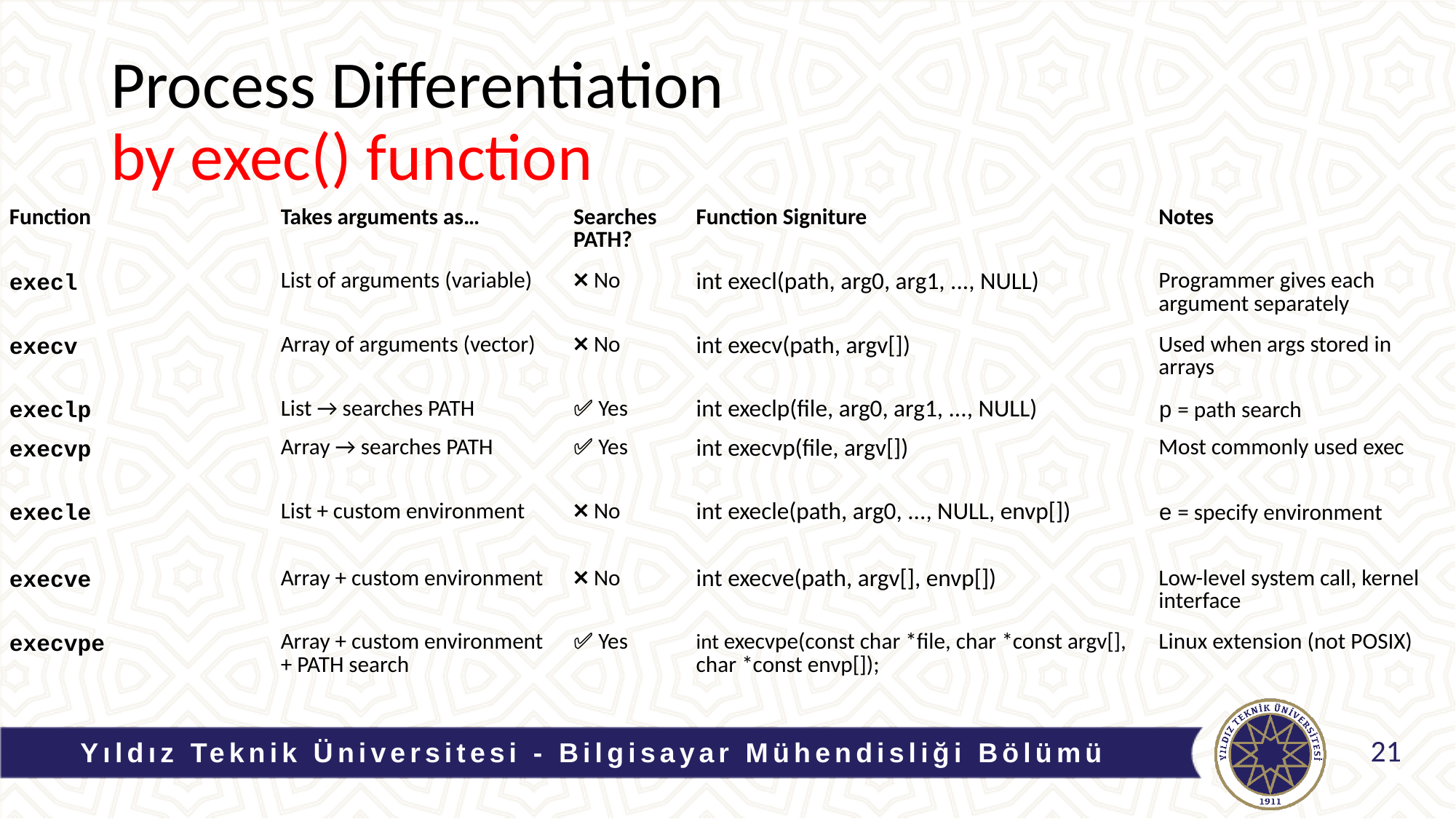

Process Differentiation
by exec() function
| Function | Takes arguments as… | Searches PATH? | Function Signiture | Notes |
| --- | --- | --- | --- | --- |
| execl | List of arguments (variable) | ❌ No | int execl(path, arg0, arg1, ..., NULL) | Programmer gives each argument separately |
| execv | Array of arguments (vector) | ❌ No | int execv(path, argv[]) | Used when args stored in arrays |
| execlp | List → searches PATH | ✅ Yes | int execlp(file, arg0, arg1, ..., NULL) | p = path search |
| execvp | Array → searches PATH | ✅ Yes | int execvp(file, argv[]) | Most commonly used exec |
| execle | List + custom environment | ❌ No | int execle(path, arg0, ..., NULL, envp[]) | e = specify environment |
| execve | Array + custom environment | ❌ No | int execve(path, argv[], envp[]) | Low-level system call, kernel interface |
| execvpe | Array + custom environment + PATH search | ✅ Yes | int execvpe(const char \*file, char \*const argv[], char \*const envp[]); | Linux extension (not POSIX) |
Yıldız Teknik Üniversitesi - Bilgisayar Mühendisliği Bölümü
21